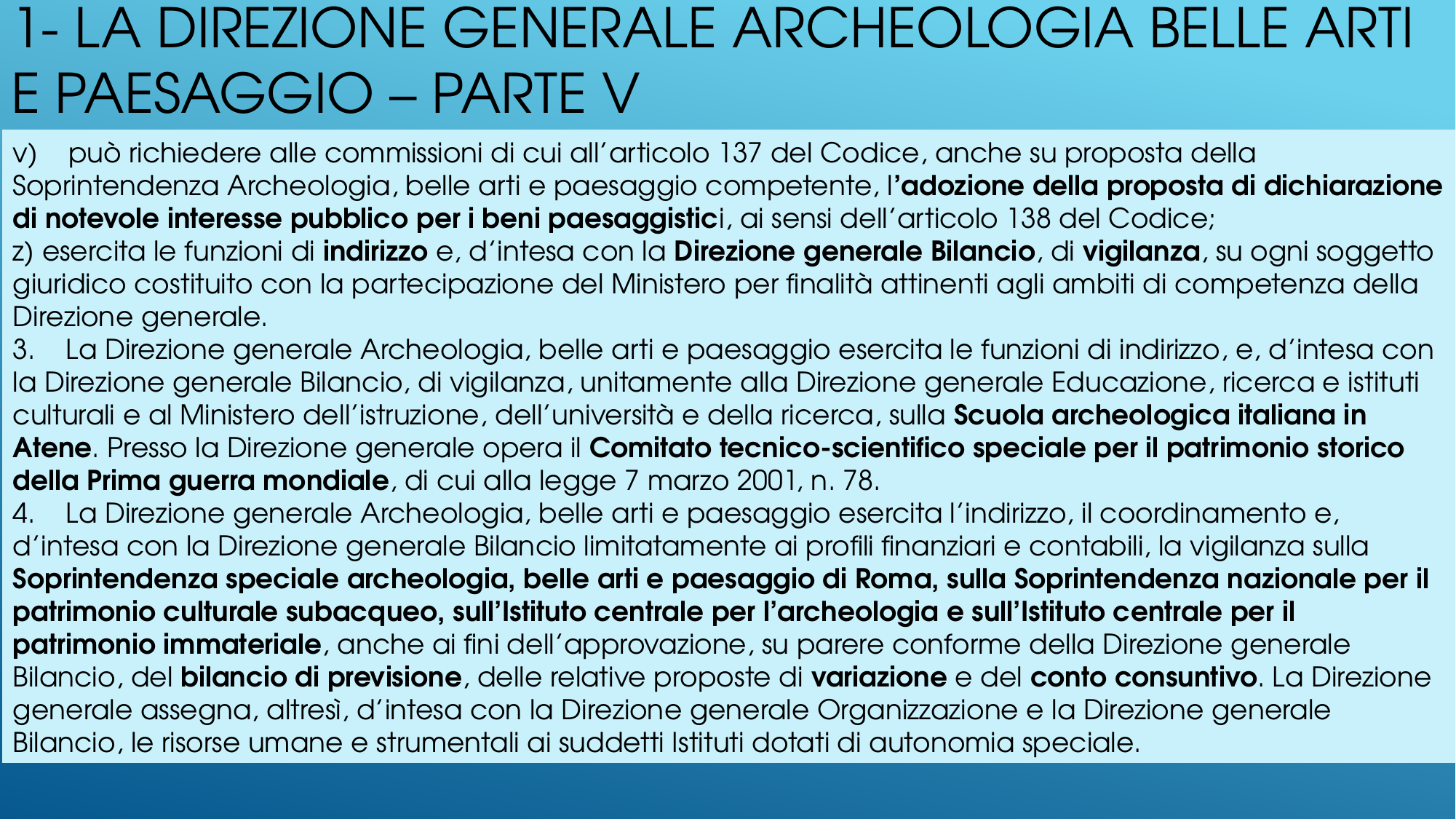

# 1- LA DIREZIONE GENERALE ARCHEOLOGIA BELLE ARTI E PAESAGGIO – parte V
v)    può richiedere alle commissioni di cui all’articolo 137 del Codice, anche su proposta della Soprintendenza Archeologia, belle arti e paesaggio competente, l’adozione della proposta di dichiarazione di notevole interesse pubblico per i beni paesaggistici, ai sensi dell’articolo 138 del Codice;
z) esercita le funzioni di indirizzo e, d’intesa con la Direzione generale Bilancio, di vigilanza, su ogni soggetto giuridico costituito con la partecipazione del Ministero per finalità attinenti agli ambiti di competenza della Direzione generale.
3.    La Direzione generale Archeologia, belle arti e paesaggio esercita le funzioni di indirizzo, e, d’intesa con la Direzione generale Bilancio, di vigilanza, unitamente alla Direzione generale Educazione, ricerca e istituti culturali e al Ministero dell’istruzione, dell’università e della ricerca, sulla Scuola archeologica italiana in Atene. Presso la Direzione generale opera il Comitato tecnico-scientifico speciale per il patrimonio storico della Prima guerra mondiale, di cui alla legge 7 marzo 2001, n. 78.
4.    La Direzione generale Archeologia, belle arti e paesaggio esercita l’indirizzo, il coordinamento e, d’intesa con la Direzione generale Bilancio limitatamente ai profili finanziari e contabili, la vigilanza sulla Soprintendenza speciale archeologia, belle arti e paesaggio di Roma, sulla Soprintendenza nazionale per il patrimonio culturale subacqueo, sull’Istituto centrale per l’archeologia e sull’Istituto centrale per il patrimonio immateriale, anche ai fini dell’approvazione, su parere conforme della Direzione generale Bilancio, del bilancio di previsione, delle relative proposte di variazione e del conto consuntivo. La Direzione generale assegna, altresì, d’intesa con la Direzione generale Organizzazione e la Direzione generale Bilancio, le risorse umane e strumentali ai suddetti Istituti dotati di autonomia speciale.